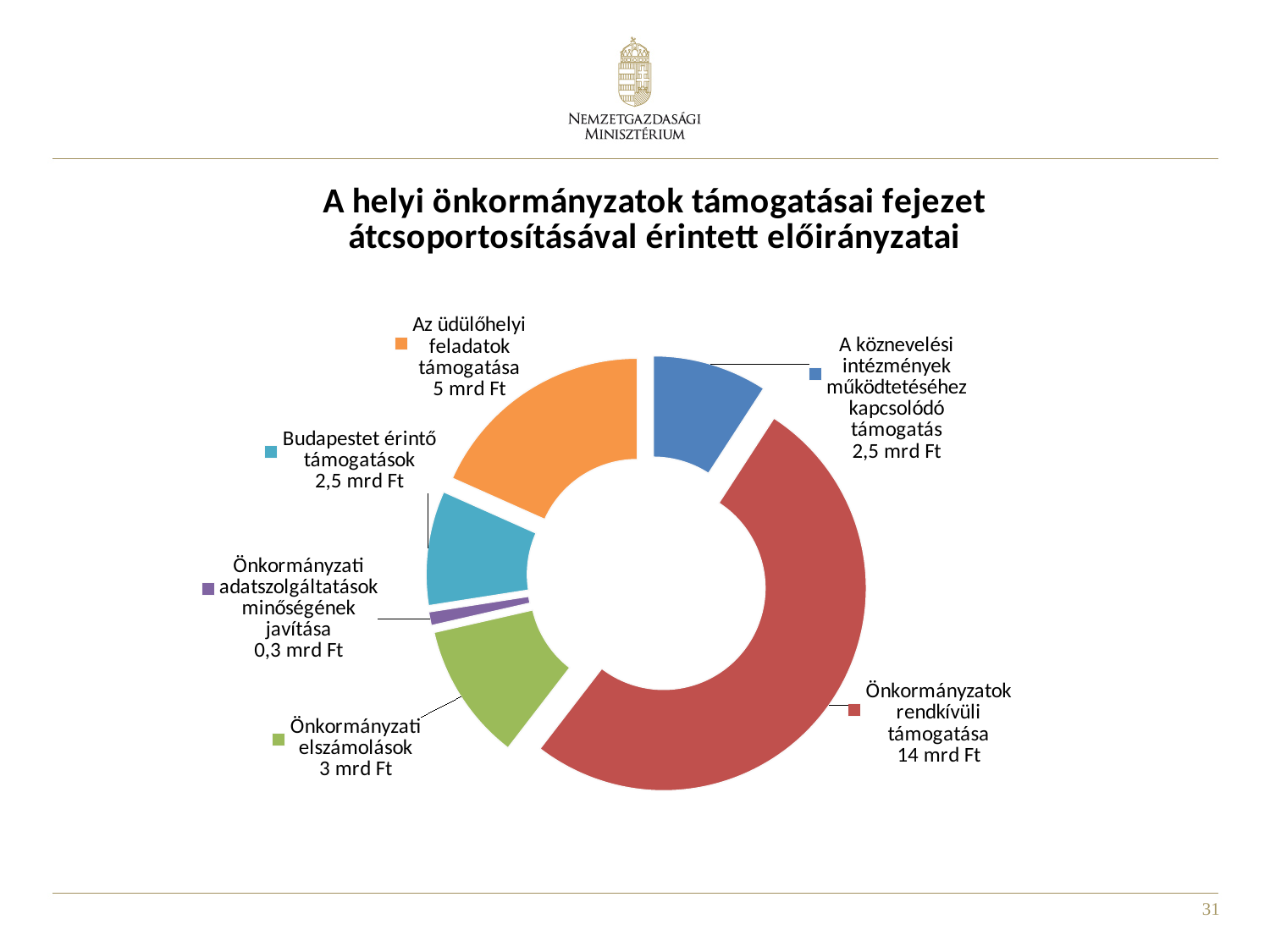

### Chart: A helyi önkormányzatok támogatásai fejezet átcsoportosításával érintett előirányzatai

| Category |  |
|---|---|
| A köznevelési intézmények működtetéséhez kapcsolódó támogatás | 2.5 |
| Önkormányzatok rendkívüli támogatása | 14.0 |
| Önkormányzati elszámolások | 3.0 |
| Önkormányzati adatszolgáltatások minőségének javítása | 0.3 |
| Budapestet érintő támogatások | 2.5 |
| Az üdülőhelyi feladatok támogatása | 5.0 |